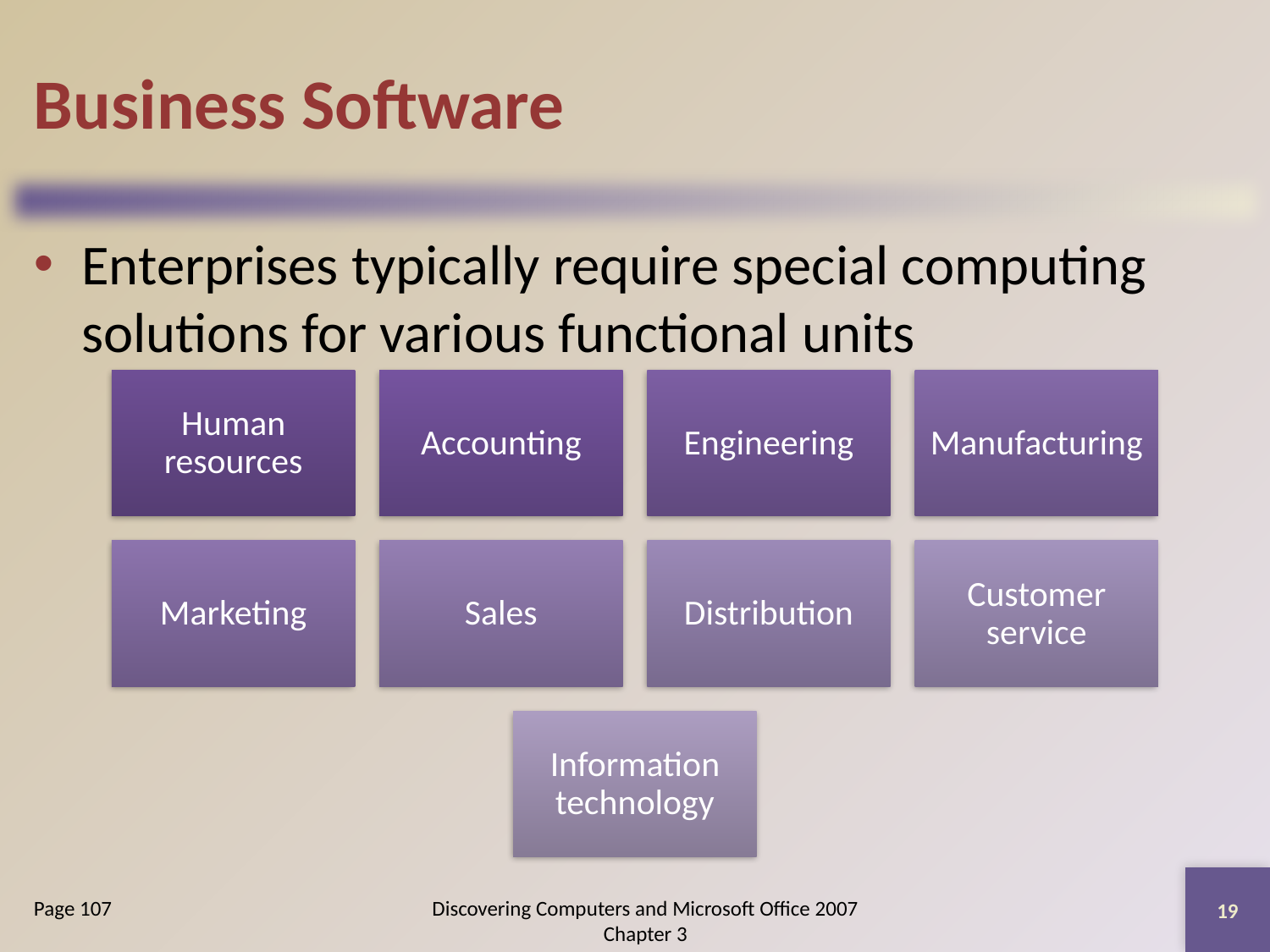

# Business Software
Enterprises typically require special computing solutions for various functional units
Human resources
Accounting
Engineering
Manufacturing
Marketing
Sales
Distribution
Customer service
Information technology
19
Page 107
Discovering Computers and Microsoft Office 2007
Chapter 3